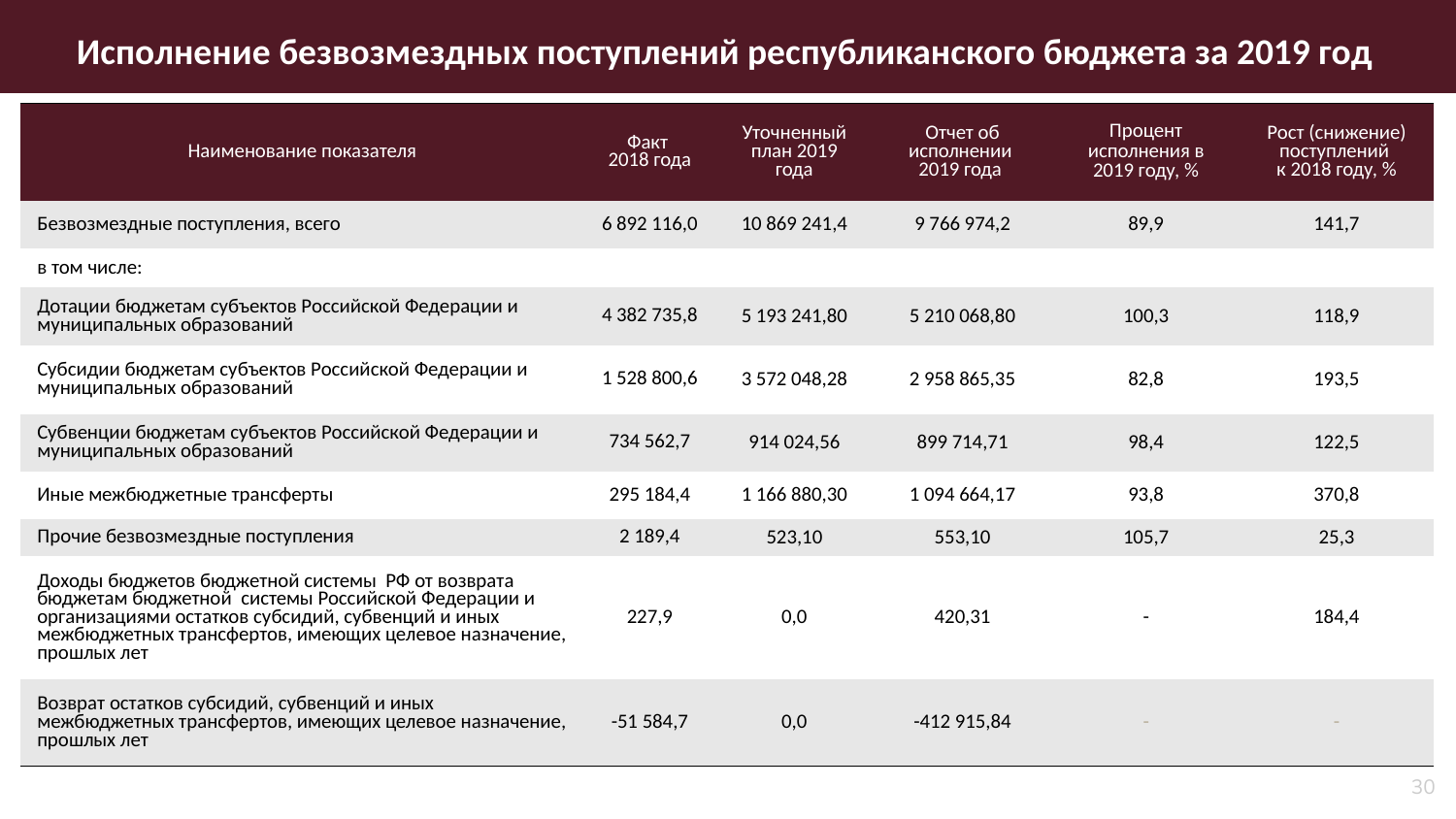

Исполнение безвозмездных поступлений республиканского бюджета за 2019 год

| Наименование показателя | Факт 2018 года | Уточненный план 2019 года | Отчет об исполнении 2019 года | Процент исполнения в 2019 году, % | Рост (снижение) поступлений к 2018 году, % |
| --- | --- | --- | --- | --- | --- |
| Безвозмездные поступления, всего | 6 892 116,0 | 10 869 241,4 | 9 766 974,2 | 89,9 | 141,7 |
| в том числе: |  |  |  |  |  |
| Дотации бюджетам субъектов Российской Федерации и муниципальных образований | 4 382 735,8 | 5 193 241,80 | 5 210 068,80 | 100,3 | 118,9 |
| Субсидии бюджетам субъектов Российской Федерации и муниципальных образований | 1 528 800,6 | 3 572 048,28 | 2 958 865,35 | 82,8 | 193,5 |
| Субвенции бюджетам субъектов Российской Федерации и муниципальных образований | 734 562,7 | 914 024,56 | 899 714,71 | 98,4 | 122,5 |
| Иные межбюджетные трансферты | 295 184,4 | 1 166 880,30 | 1 094 664,17 | 93,8 | 370,8 |
| Прочие безвозмездные поступления | 2 189,4 | 523,10 | 553,10 | 105,7 | 25,3 |
| Доходы бюджетов бюджетной системы РФ от возврата бюджетам бюджетной системы Российской Федерации и организациями остатков субсидий, субвенций и иных межбюджетных трансфертов, имеющих целевое назначение, прошлых лет | 227,9 | 0,0 | 420,31 | - | 184,4 |
| Возврат остатков субсидий, субвенций и иных межбюджетных трансфертов, имеющих целевое назначение, прошлых лет | -51 584,7 | 0,0 | -412 915,84 | - | - |
30